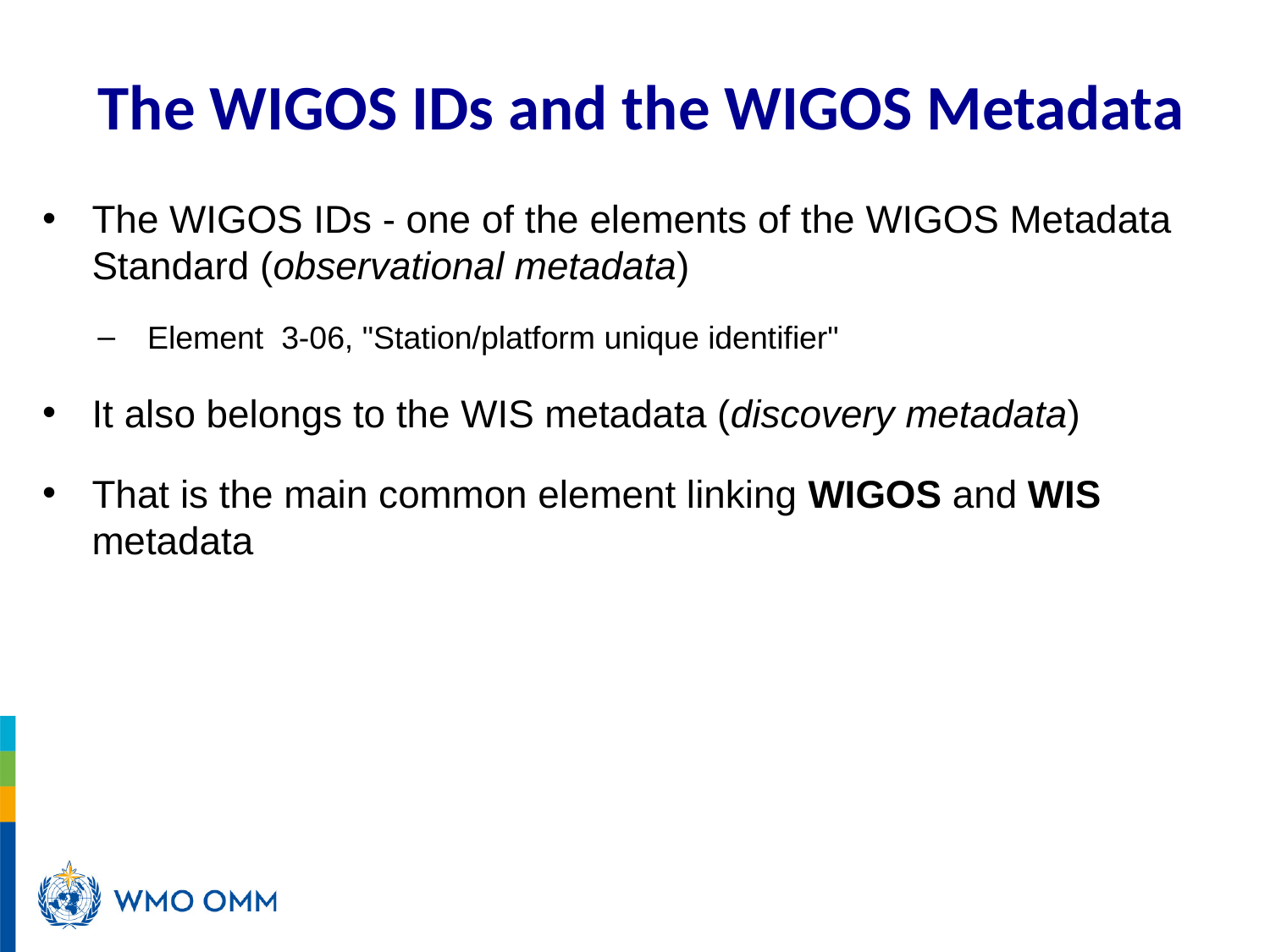

# The WIGOS IDs and the WIGOS Metadata
The WIGOS IDs - one of the elements of the WIGOS Metadata Standard (observational metadata)

Element  3-06, "Station/platform unique identifier"

It also belongs to the WIS metadata (discovery metadata)

That is the main common element linking WIGOS and WIS metadata